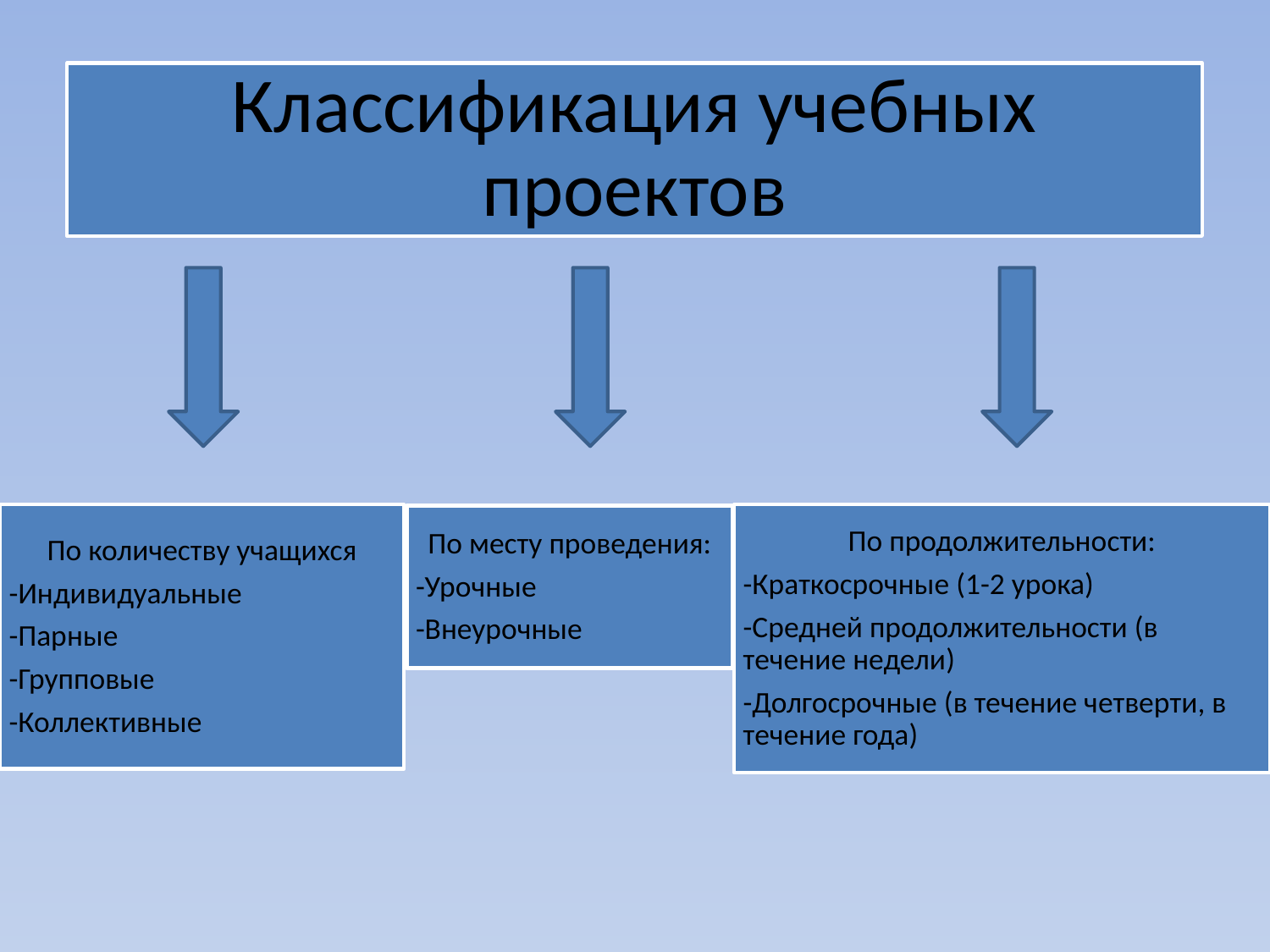

Классификация учебных проектов
По количеству учащихся
-Индивидуальные
-Парные
-Групповые
-Коллективные
По месту проведения:
-Урочные
-Внеурочные
По продолжительности:
-Краткосрочные (1-2 урока)
-Средней продолжительности (в течение недели)
-Долгосрочные (в течение четверти, в течение года)